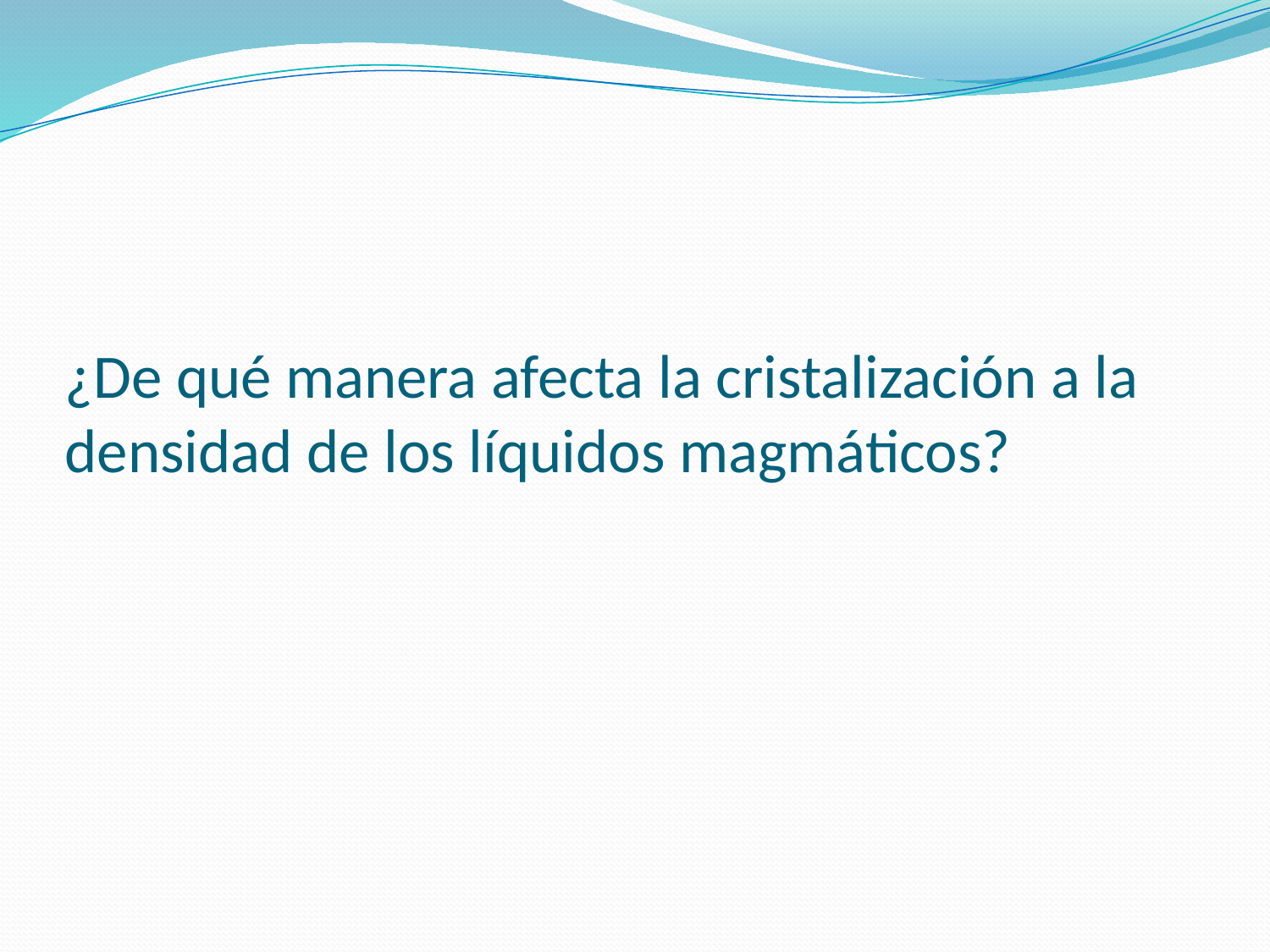

# ¿De qué manera afecta la cristalización a la densidad de los líquidos magmáticos?